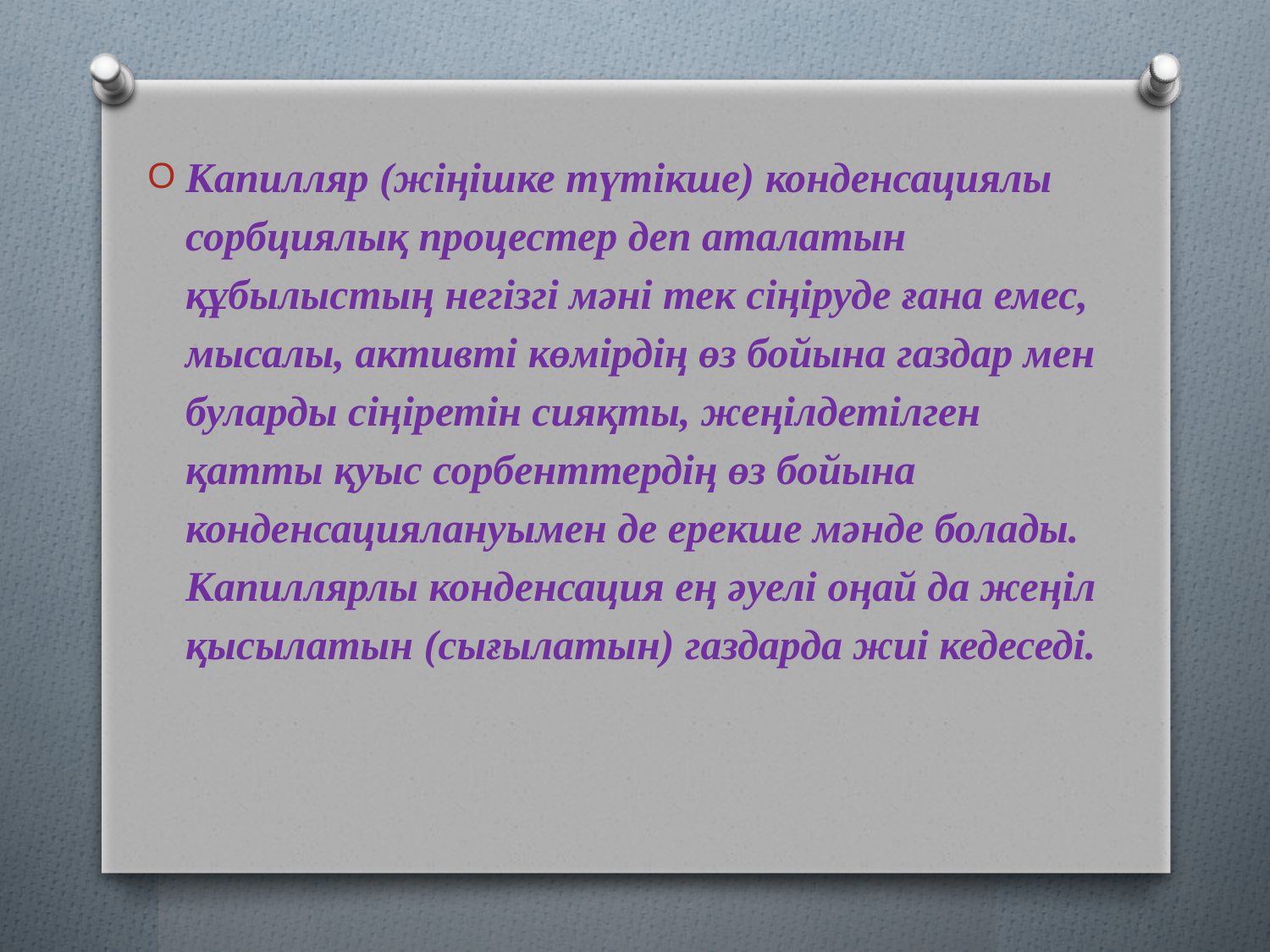

Капилляр (жіңішке түтікше) конденсациялы  сорбциялық процестер деп аталатын құбылыстың негізгі мәні тек сіңіруде ғана емес, мысалы, активті көмірдің өз бойына газдар мен буларды сіңіретін сияқты, жеңілдетілген қатты қуыс сорбенттердің өз бойына конденсациялануымен де ерекше мәнде болады. Капиллярлы конденсация ең әуелі оңай да жеңіл қысылатын (сығылатын) газдарда жиі кедеседі.